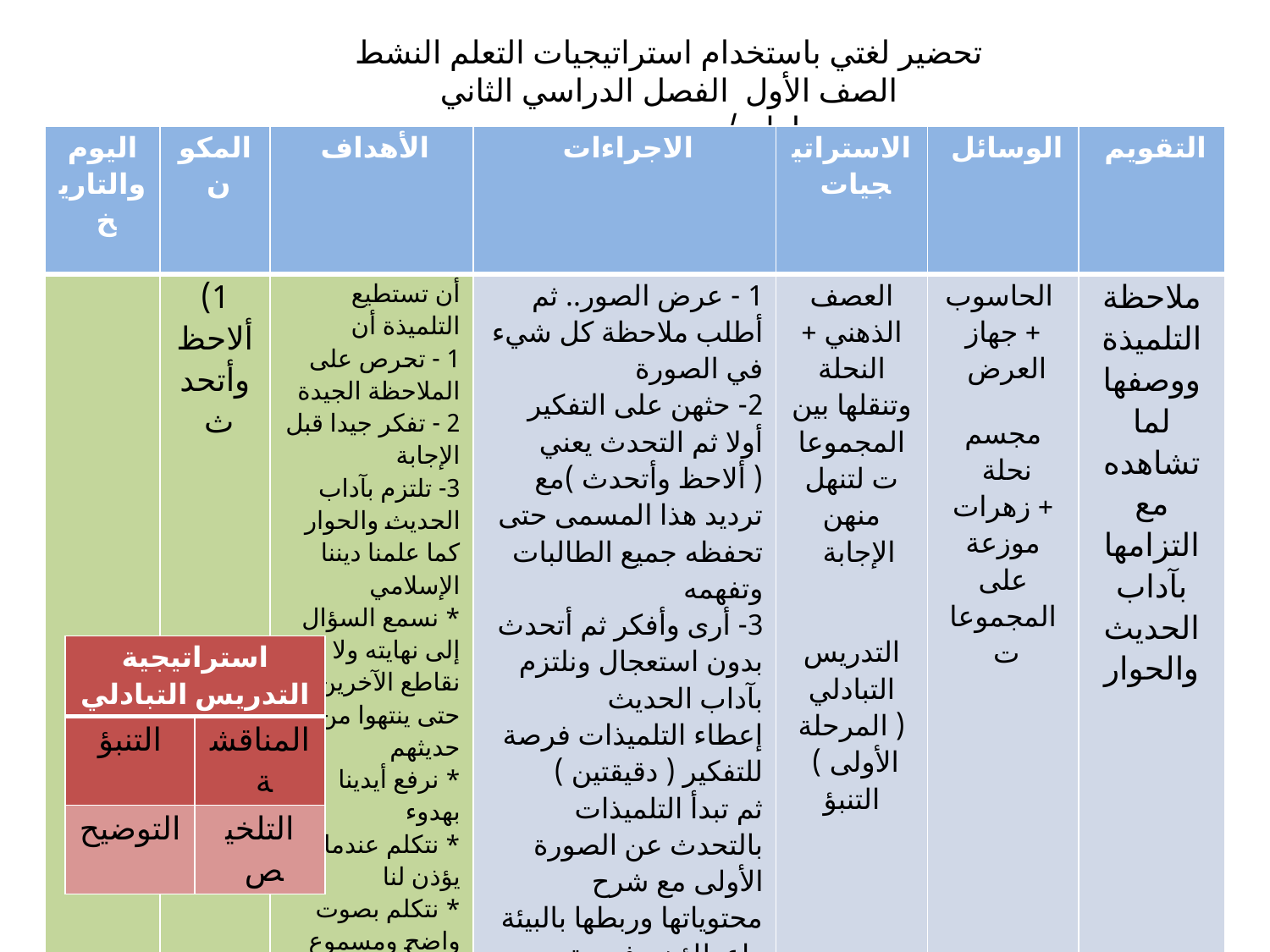

تحضير لغتي باستخدام استراتيجيات التعلم النشط
الصف الأول  الفصل الدراسي الثاني  لعام / ......................

| اليوم والتاريخ | المكون | الأهداف | الاجراءات | الاستراتيجيات | الوسائل | التقويم |
| --- | --- | --- | --- | --- | --- | --- |
|  | 1) ألاحظ وأتحدث | أن تستطيع التلميذة أن 1 - تحرص على الملاحظة الجيدة 2 - تفكر جيدا قبل الإجابة 3- تلتزم بآداب الحديث والحوار كما علمنا ديننا الإسلامي \* نسمع السؤال إلى نهايته ولا نقاطع الآخرين حتى ينتهوا من حديثهم \* نرفع أيدينا بهدوء \* نتكلم عندما يؤذن لنا \* نتكلم بصوت واضح ومسموع \* نحترم آراء الآخرين | 1 - عرض الصور.. ثم أطلب ملاحظة كل شيء في الصورة 2- حثهن على التفكير أولا ثم التحدث يعني ( ألاحظ وأتحدث )مع ترديد هذا المسمى حتى تحفظه جميع الطالبات وتفهمه 3- أرى وأفكر ثم أتحدث بدون استعجال ونلتزم بآداب الحديث إعطاء التلميذات فرصة للتفكير ( دقيقتين ) ثم تبدأ التلميذات بالتحدث عن الصورة الأولى مع شرح محتوياتها وربطها بالبيئة وإعطاؤهن فرصة للتنبؤ .. وعند ذكرهن لكلمة فيها حرف (ع ) نعيد الكلمة ونركز على الحرف ووننطقه جيدا وهكذا في بقية الصور | العصف الذهني + النحلة وتنقلها بين المجموعات لتنهل منهن الإجابة التدريس التبادلي ( المرحلة الأولى ) التنبؤ | الحاسوب + جهاز العرض مجسم نحلة + زهرات موزعة على المجموعات | ملاحظة التلميذة ووصفها لما تشاهده مع التزامها بآداب الحديث والحوار |
| استراتيجية التدريس التبادلي |  |
| --- | --- |
| التنبؤ | المناقشة |
| التوضيح | التلخيص |